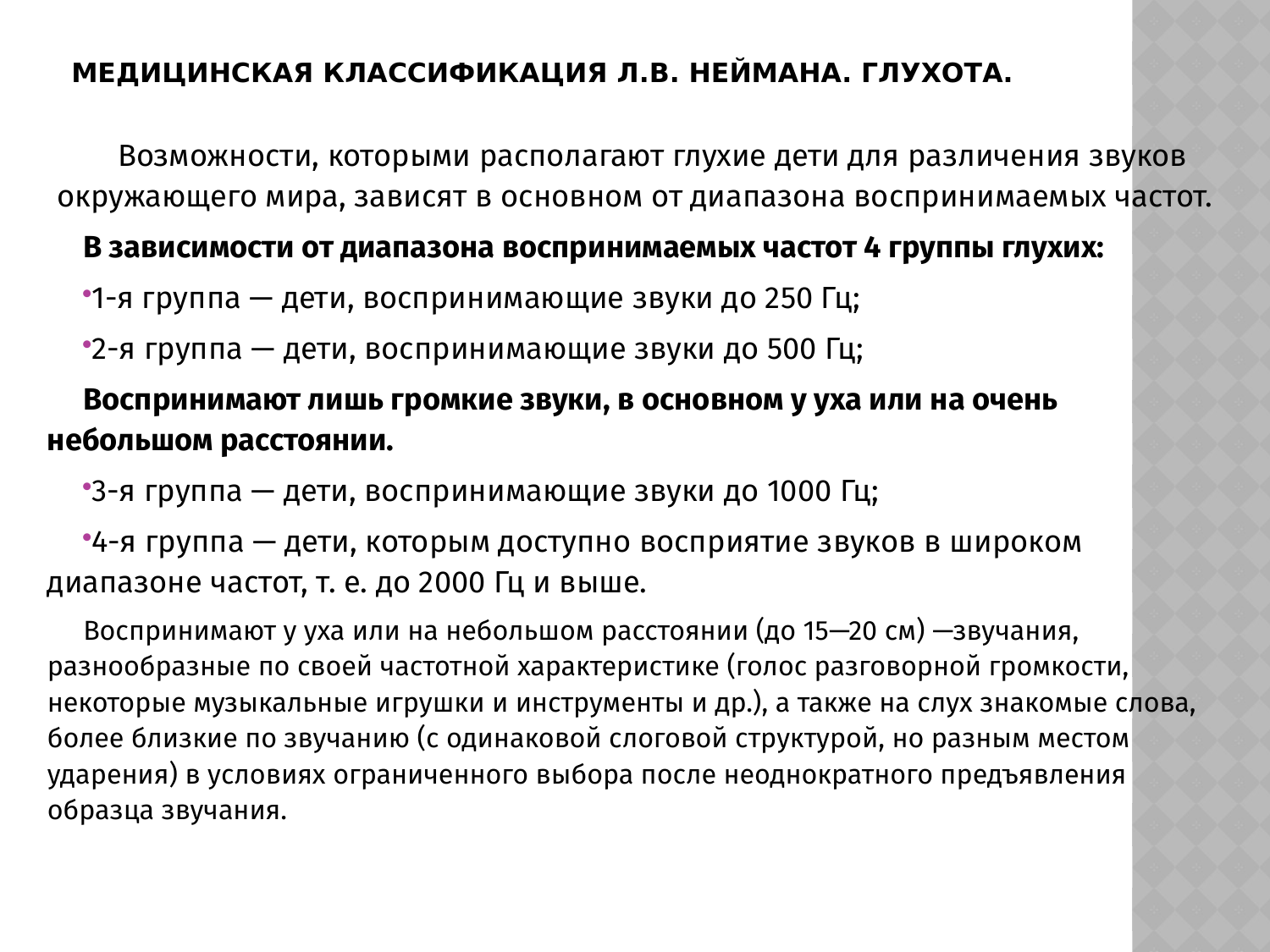

# Медицинская классификация Л.В. Неймана. Глухота.
Возможности, которыми располагают глухие дети для различения звуков окружающего мира, зависят в основном от диапазона воспринимаемых частот.
В зависимости от диапазона воспринимаемых частот 4 группы глухих:
1-я группа — дети, воспринимающие звуки до 250 Гц;
2-я группа — дети, воспринимающие звуки до 500 Гц;
Воспринимают лишь громкие звуки, в основном у уха или на очень небольшом расстоянии.
3-я группа — дети, воспринимающие звуки до 1000 Гц;
4-я группа — дети, которым доступно восприятие звуков в широком диапазоне частот, т. е. до 2000 Гц и выше.
Воспринимают у уха или на небольшом расстоянии (до 15—20 см) —звучания, разнообразные по своей частотной характеристике (голос разговорной громкости, некоторые музыкальные игрушки и инструменты и др.), а также на слух знакомые слова, более близкие по звучанию (с одинаковой слоговой структурой, но разным местом ударения) в условиях ограниченного выбора после неоднократного предъявления образца звучания.